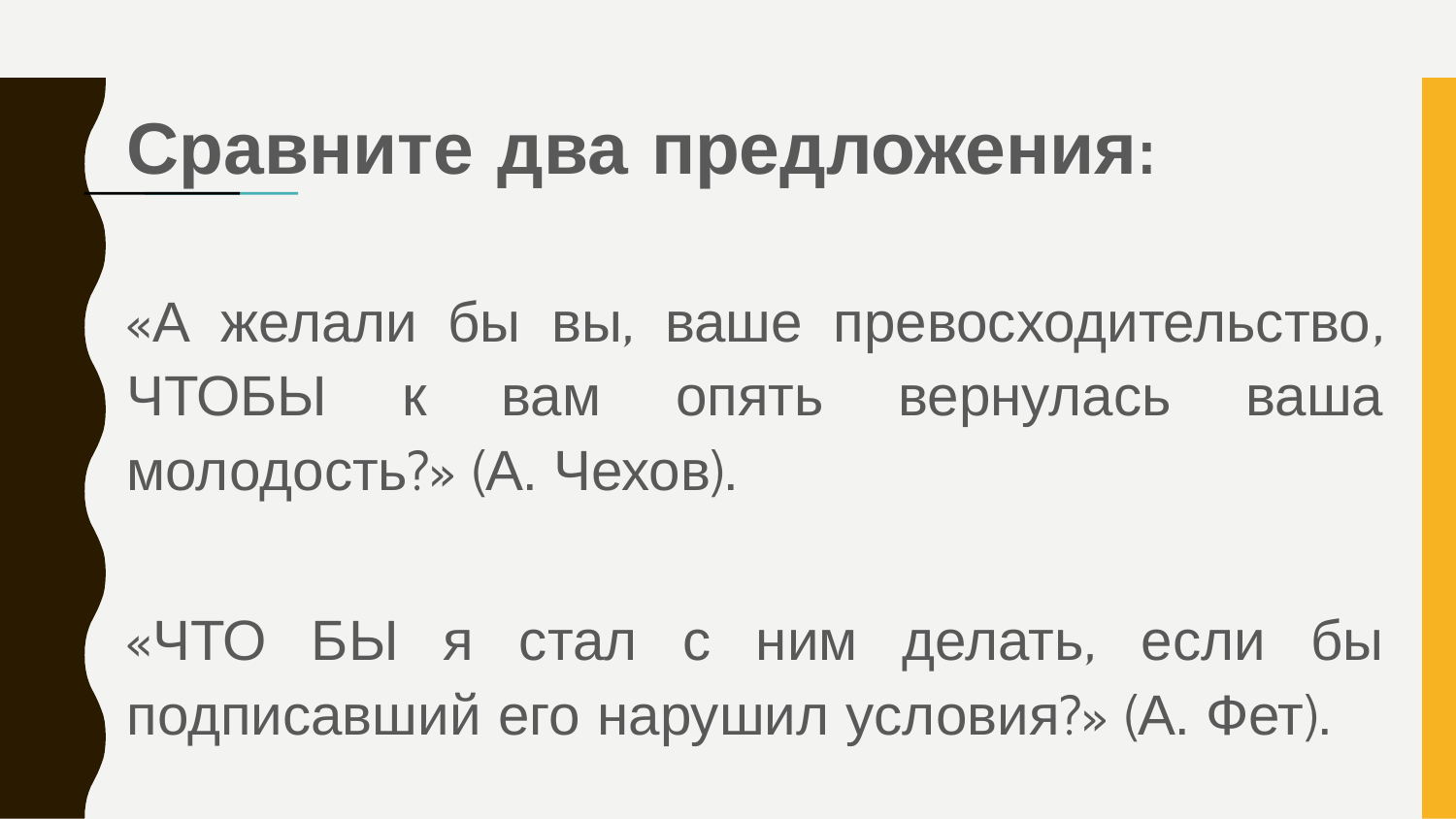

# Сравните два предложения:
«А желали бы вы, ваше превосходительство, ЧТОБЫ к вам опять вернулась ваша молодость?» (А. Чехов).

«ЧТО БЫ я стал с ним делать, если бы подписавший его нарушил условия?» (А. Фет).